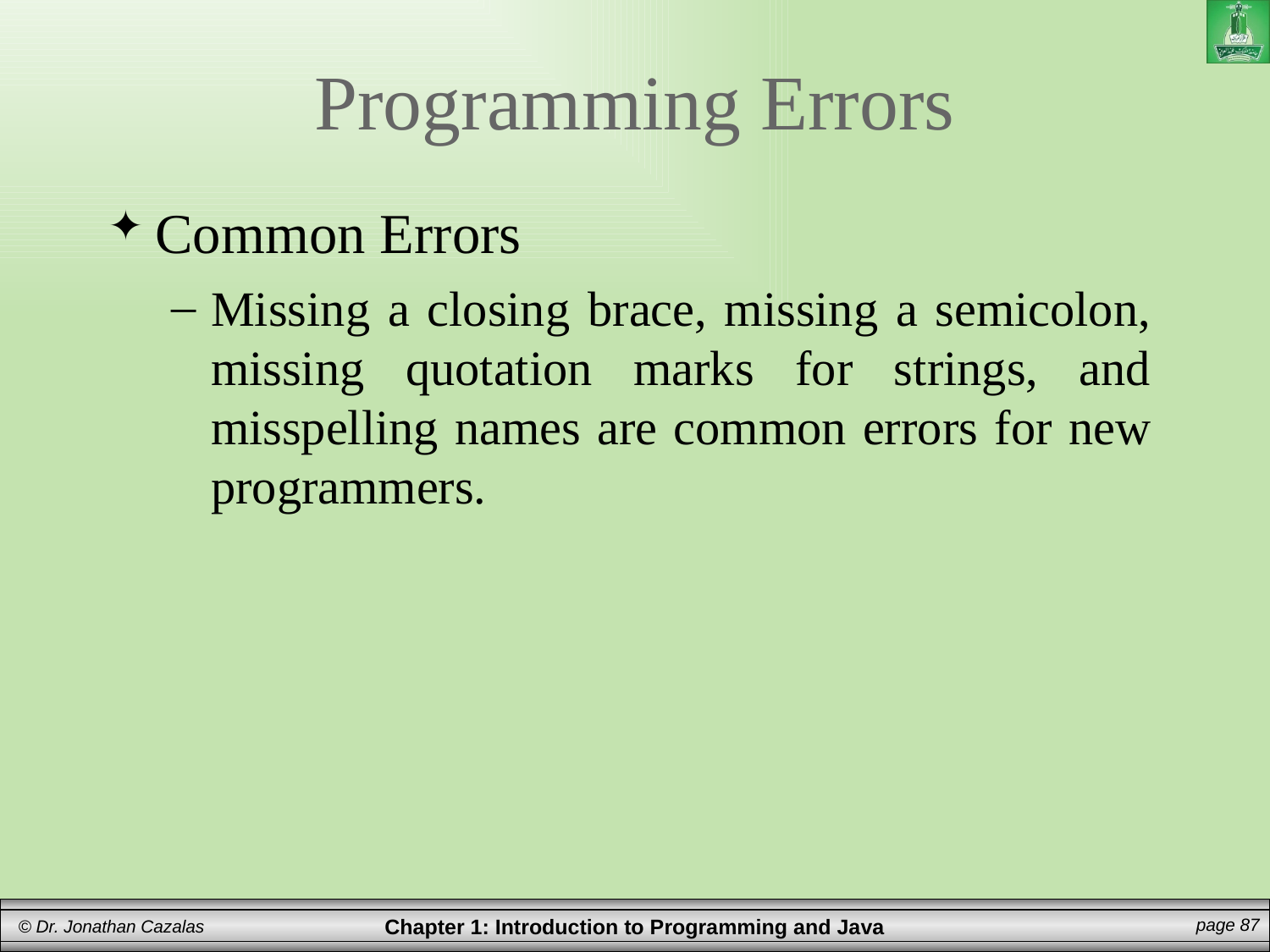

Programming Errors
Common Errors
Missing a closing brace, missing a semicolon, missing quotation marks for strings, and misspelling names are common errors for new programmers.